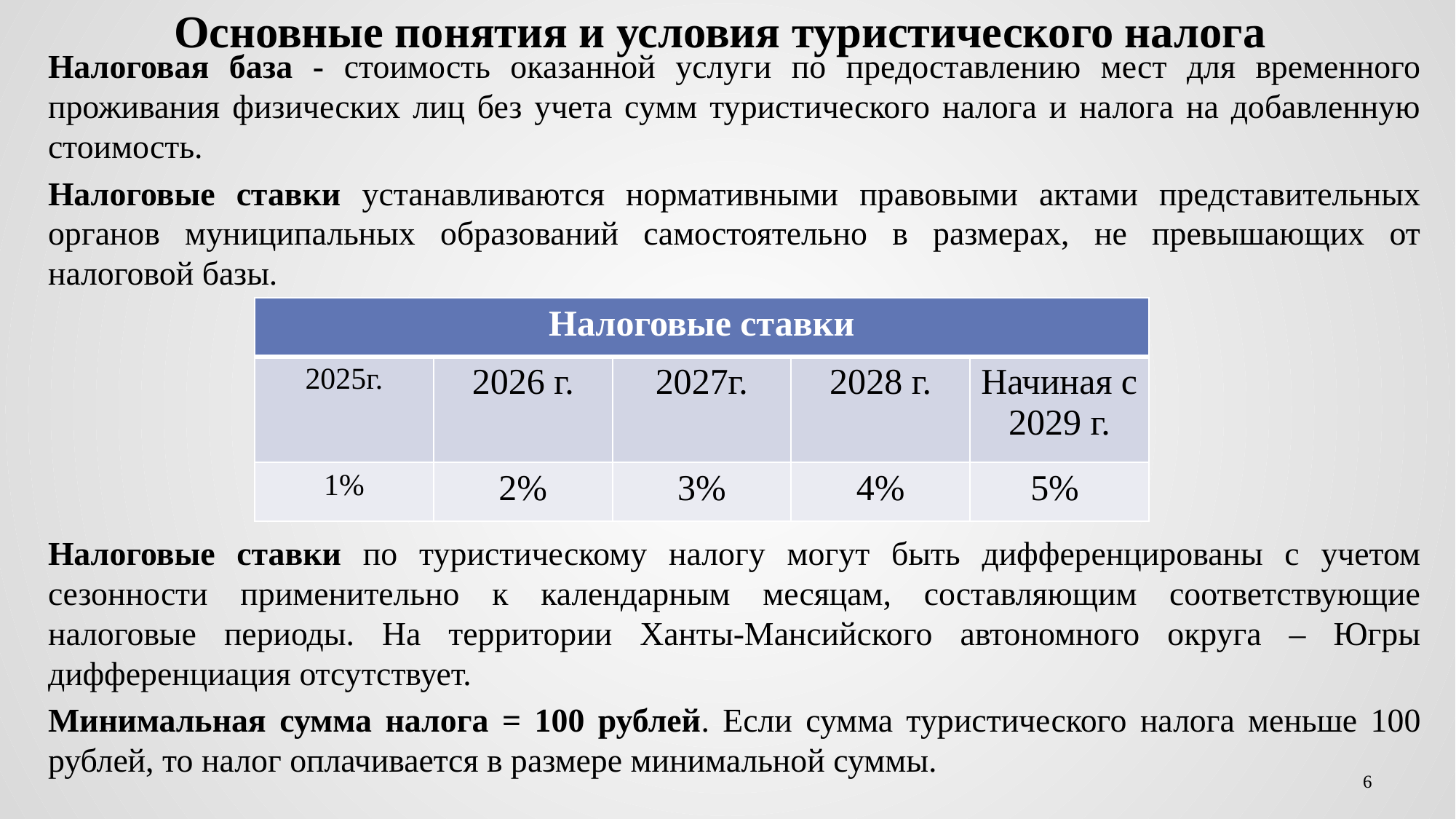

Основные понятия и условия туристического налога
Налоговая база - стоимость оказанной услуги по предоставлению мест для временного проживания физических лиц без учета сумм туристического налога и налога на добавленную стоимость.
Налоговые ставки устанавливаются нормативными правовыми актами представительных органов муниципальных образований самостоятельно в размерах, не превышающих от налоговой базы.

Налоговые ставки по туристическому налогу могут быть дифференцированы с учетом сезонности применительно к календарным месяцам, составляющим соответствующие налоговые периоды. На территории Ханты-Мансийского автономного округа – Югры дифференциация отсутствует.
Минимальная сумма налога = 100 рублей. Если сумма туристического налога меньше 100 рублей, то налог оплачивается в размере минимальной суммы.
| Налоговые ставки |  |  |  |  |
| --- | --- | --- | --- | --- |
| 2025г. | 2026 г. | 2027г. | 2028 г. | Начиная с 2029 г. |
| 1% | 2% | 3% | 4% | 5% |
6